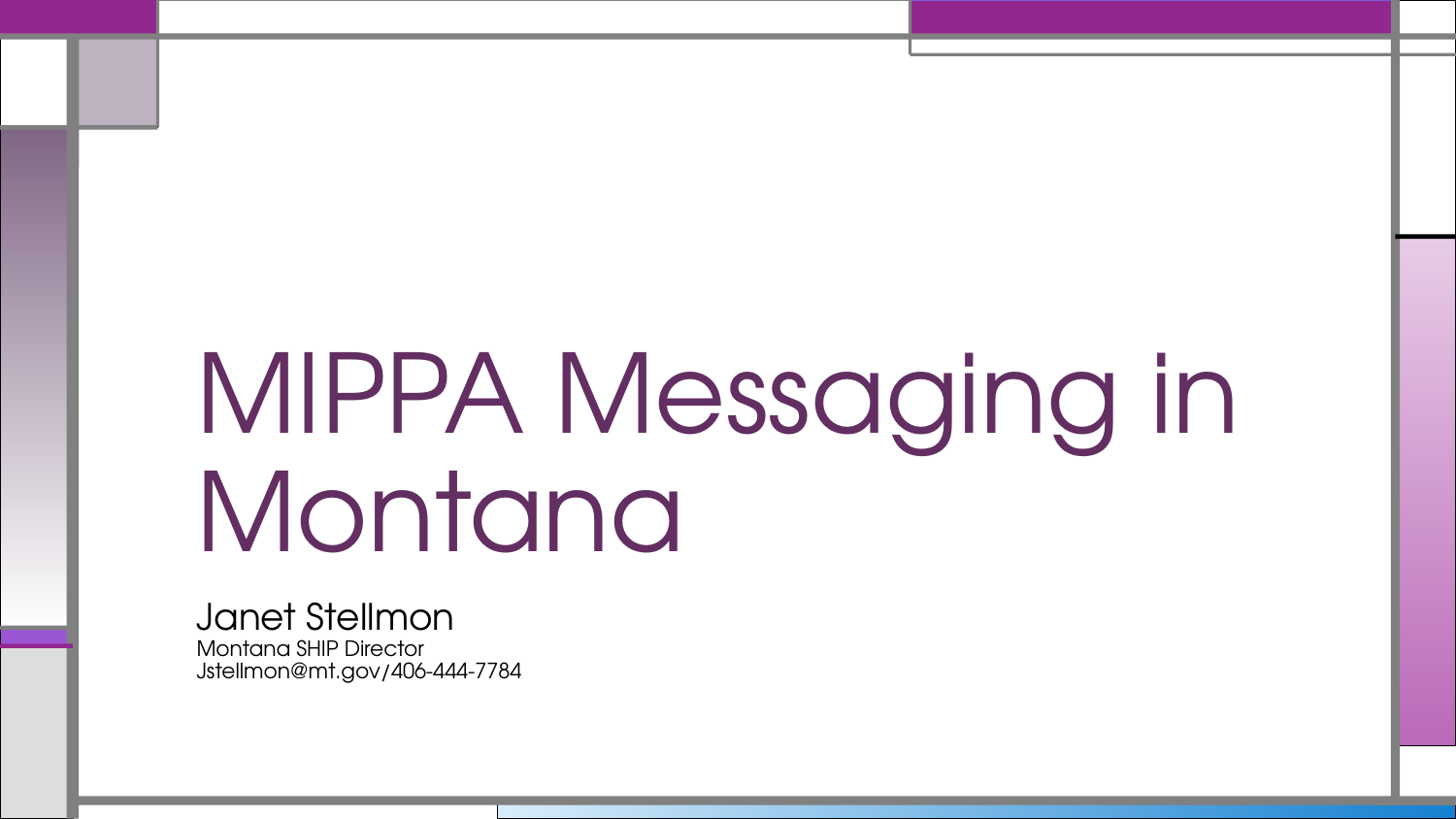

# MIPPA Messaging in Montana
Janet Stellmon
Montana SHIP Director
Jstellmon@mt.gov/406-444-7784